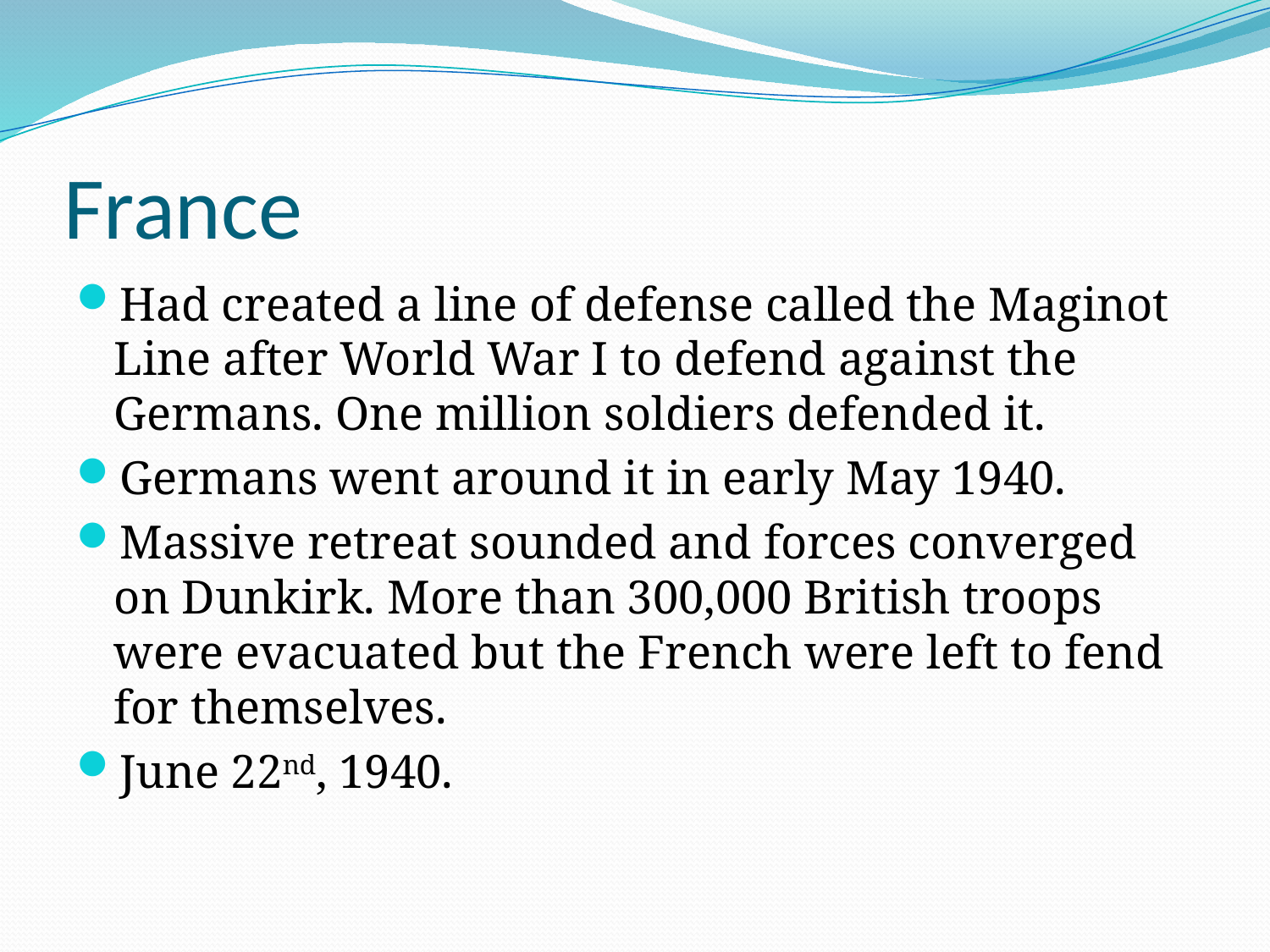

# France
Had created a line of defense called the Maginot Line after World War I to defend against the Germans. One million soldiers defended it.
Germans went around it in early May 1940.
Massive retreat sounded and forces converged on Dunkirk. More than 300,000 British troops were evacuated but the French were left to fend for themselves.
June 22nd, 1940.